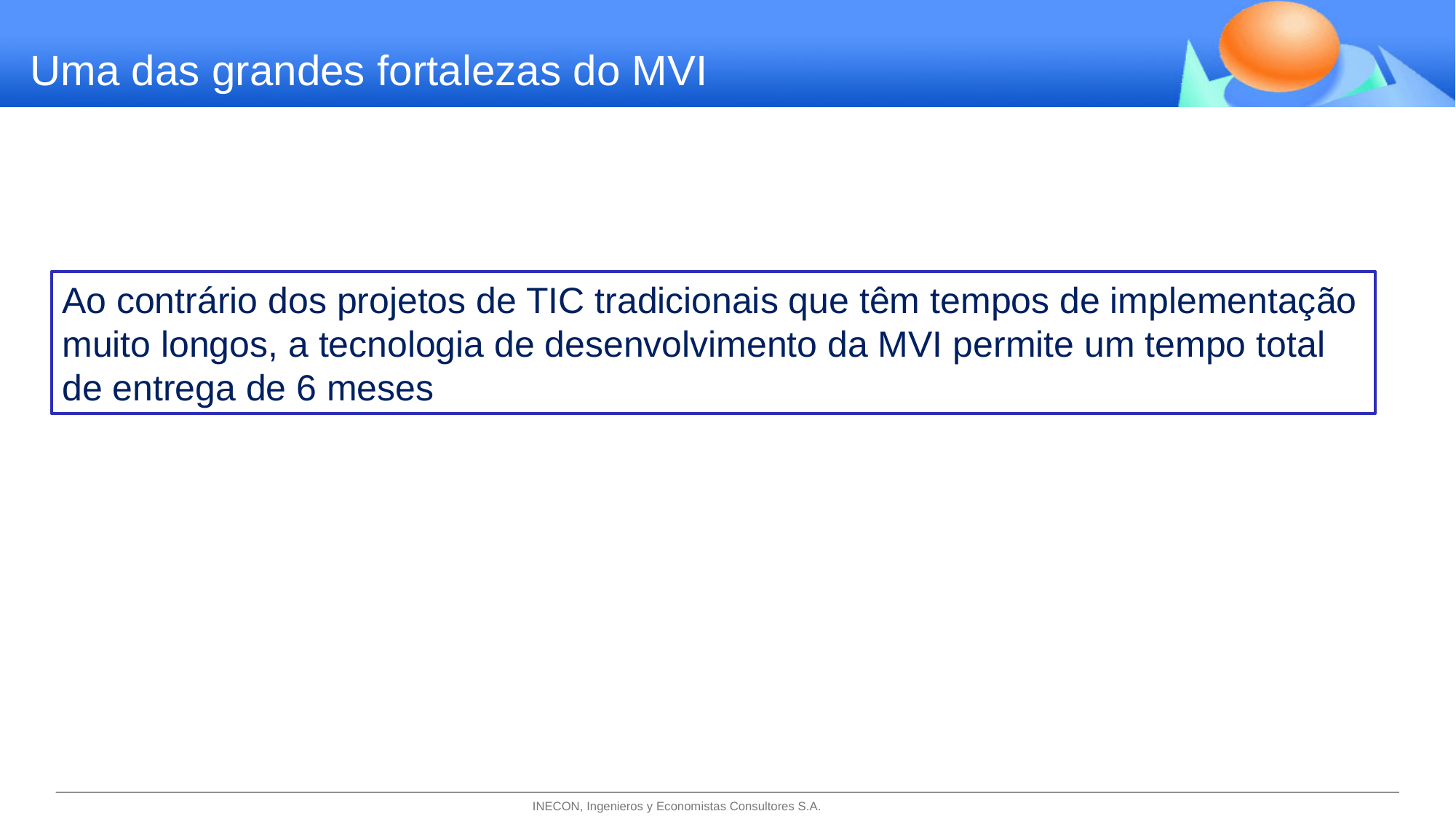

Uma das grandes fortalezas do MVI
Ao contrário dos projetos de TIC tradicionais que têm tempos de implementação muito longos, a tecnologia de desenvolvimento da MVI permite um tempo total de entrega de 6 meses